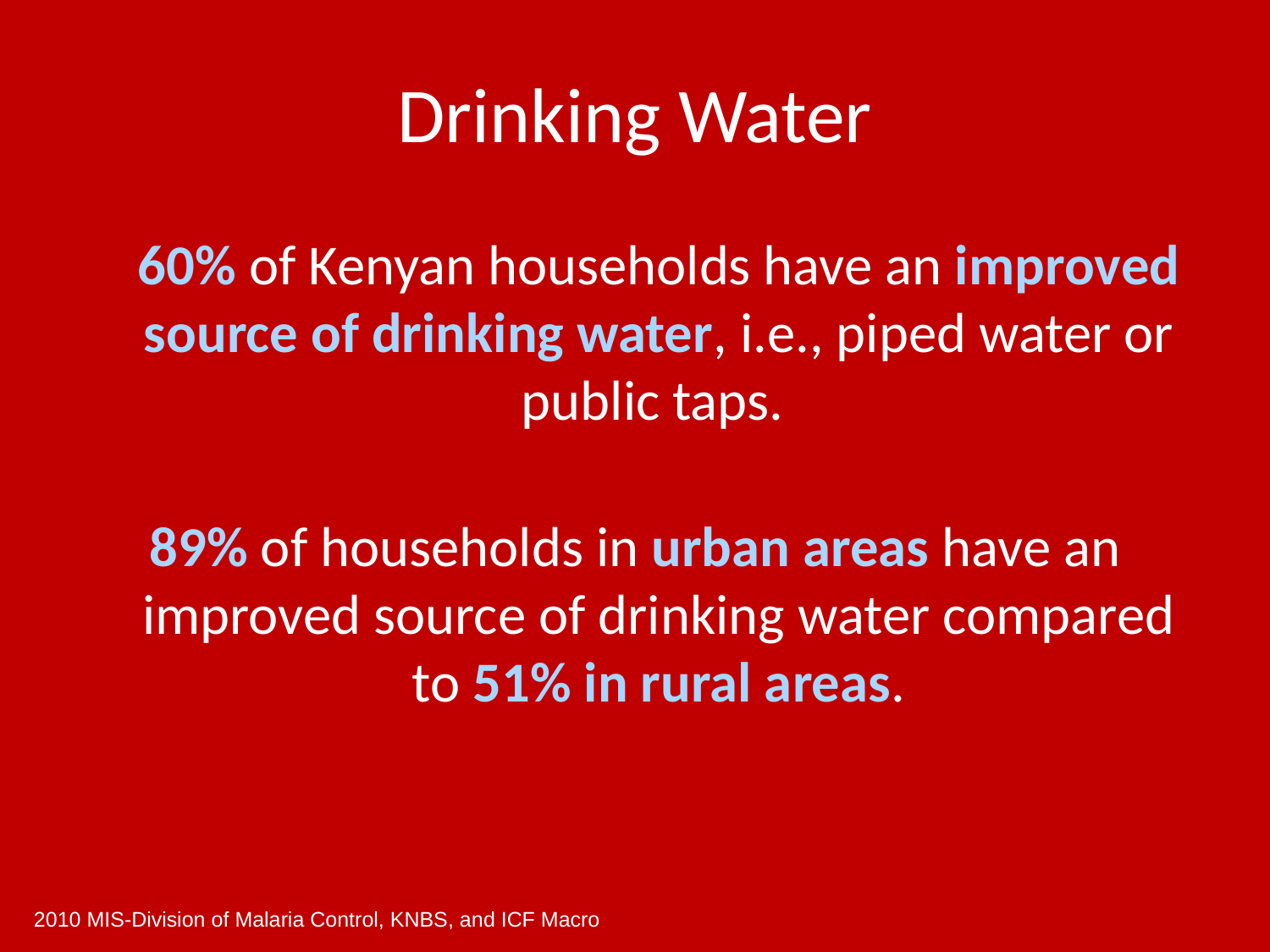

# Drinking Water
	60% of Kenyan households have an improved source of drinking water, i.e., piped water or public taps.
89% of households in urban areas have an improved source of drinking water compared to 51% in rural areas.
2010 MIS-Division of Malaria Control, KNBS, and ICF Macro